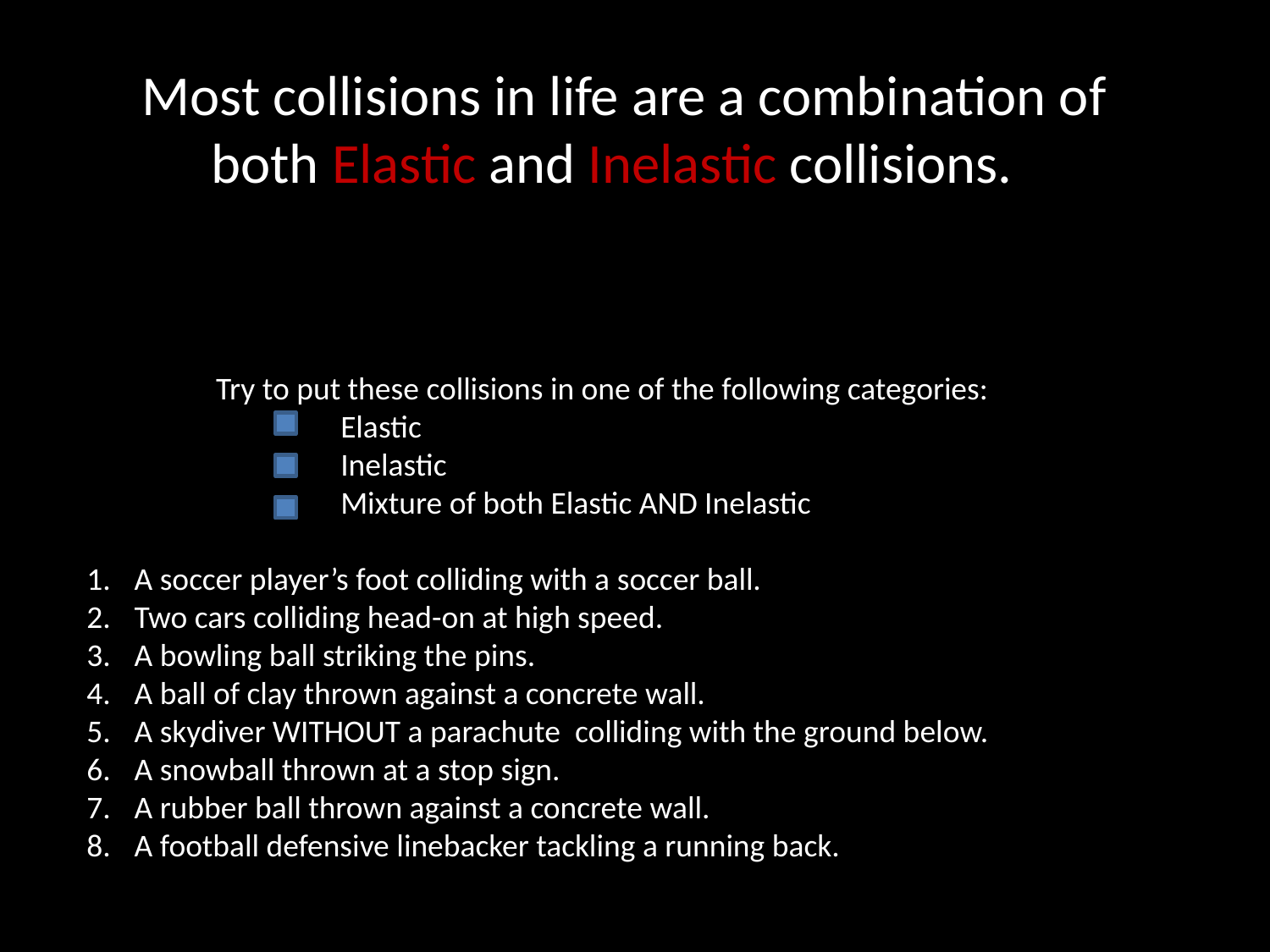

Most collisions in life are a combination of both Elastic and Inelastic collisions.

                  Try to put these collisions in one of the following categories:
		Elastic
		Inelastic
		Mixture of both Elastic AND Inelastic

A soccer player’s foot colliding with a soccer ball.
Two cars colliding head-on at high speed.
A bowling ball striking the pins.
A ball of clay thrown against a concrete wall.
A skydiver WITHOUT a parachute  colliding with the ground below.
A snowball thrown at a stop sign.
A rubber ball thrown against a concrete wall.
A football defensive linebacker tackling a running back.